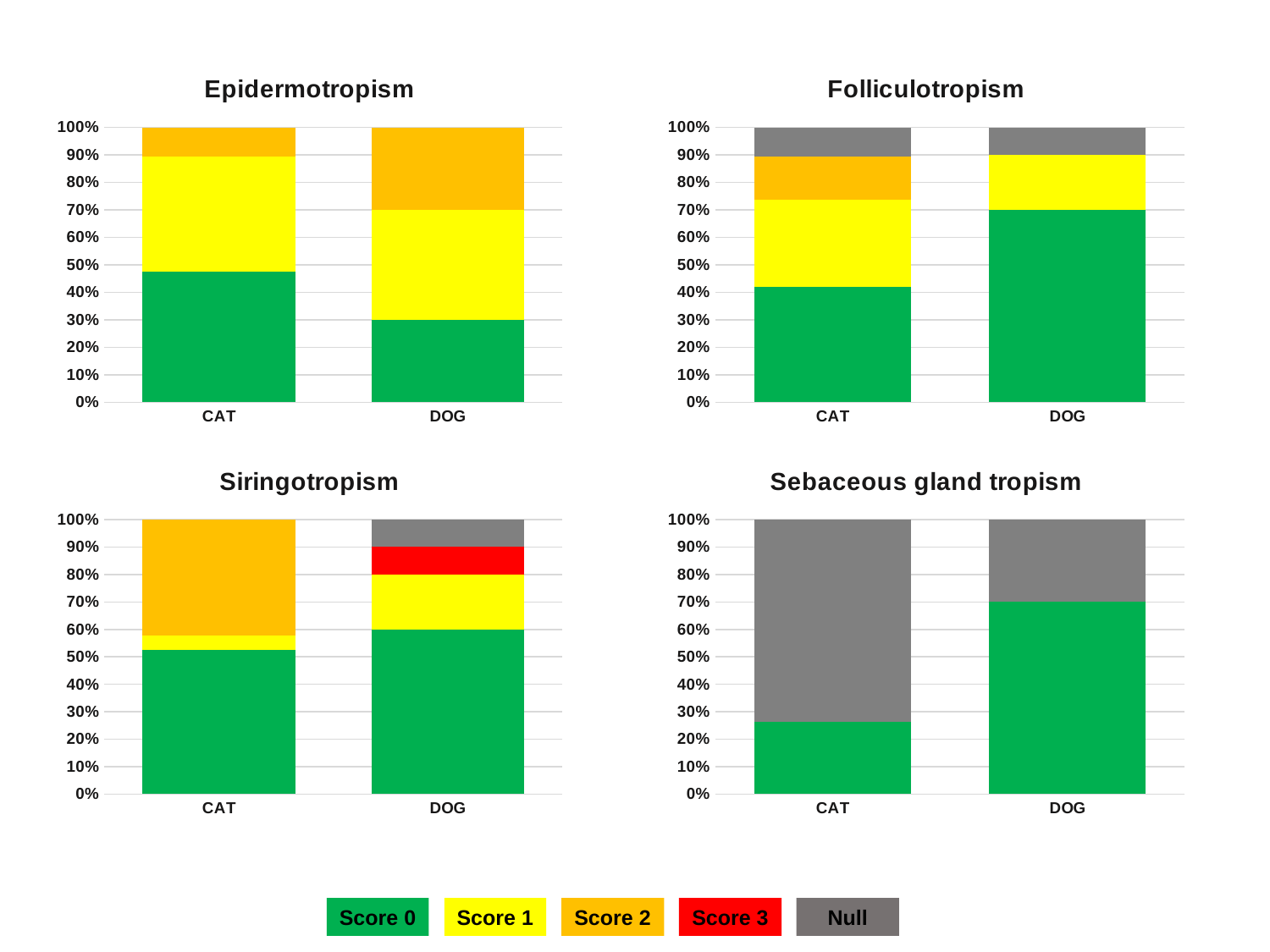

### Chart: Epidermotropism

| Category | 0 | 1 | 2 | 3 | nd |
|---|---|---|---|---|---|
| CAT | 9.0 | 8.0 | 2.0 | None | None |
| DOG | 3.0 | 4.0 | 3.0 | None | None |

### Chart: Folliculotropism

| Category | 0 | 1 | 2 | 3 | nd |
|---|---|---|---|---|---|
| CAT | 8.0 | 6.0 | 3.0 | None | 2.0 |
| DOG | 7.0 | 2.0 | None | None | 1.0 |

### Chart: Sebaceous gland tropism

| Category | 0 | 1 | 2 | 3 | nd |
|---|---|---|---|---|---|
| CAT | 5.0 | None | None | None | 14.0 |
| DOG | 7.0 | None | None | None | 3.0 |

### Chart: Siringotropism

| Category | 0 | 1 | 2 | 3 | nd |
|---|---|---|---|---|---|
| CAT | 10.0 | 1.0 | 8.0 | None | None |
| DOG | 6.0 | 2.0 | None | 1.0 | 1.0 |
Null
Score 2
Score 3
Score 0
Score 1